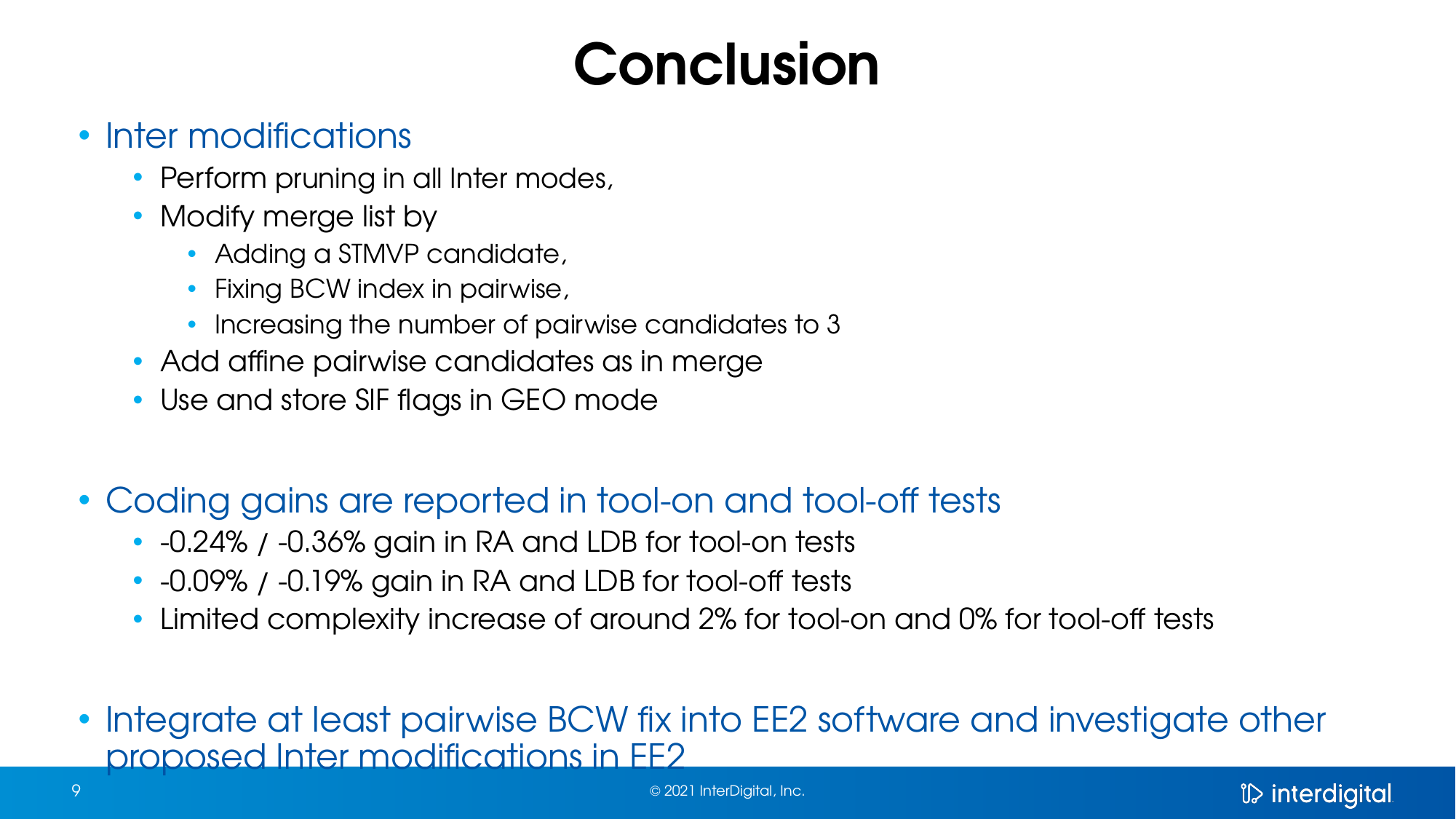

# Conclusion
Inter modifications
Perform pruning in all Inter modes,
Modify merge list by
Adding a STMVP candidate,
Fixing BCW index in pairwise,
Increasing the number of pairwise candidates to 3
Add affine pairwise candidates as in merge
Use and store SIF flags in GEO mode

Coding gains are reported in tool-on and tool-off tests
-0.24% / -0.36% gain in RA and LDB for tool-on tests
-0.09% / -0.19% gain in RA and LDB for tool-off tests
Limited complexity increase of around 2% for tool-on and 0% for tool-off tests

Integrate at least pairwise BCW fix into EE2 software and investigate other proposed Inter modifications in EE2
9
© 2021 InterDigital, Inc.